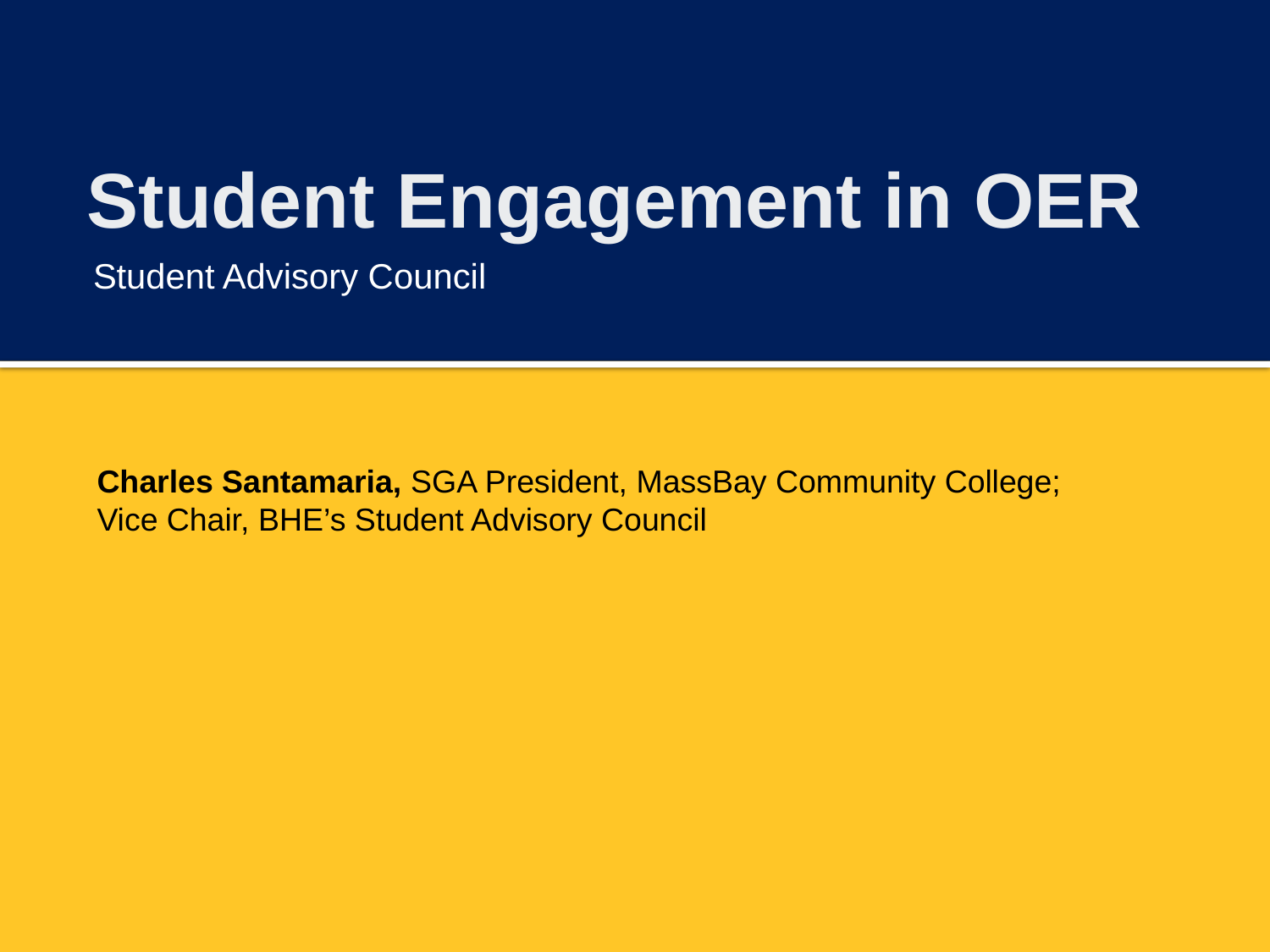

# Student Engagement in OER
Student Advisory Council
Charles Santamaria, SGA President, MassBay Community College;
Vice Chair, BHE’s Student Advisory Council